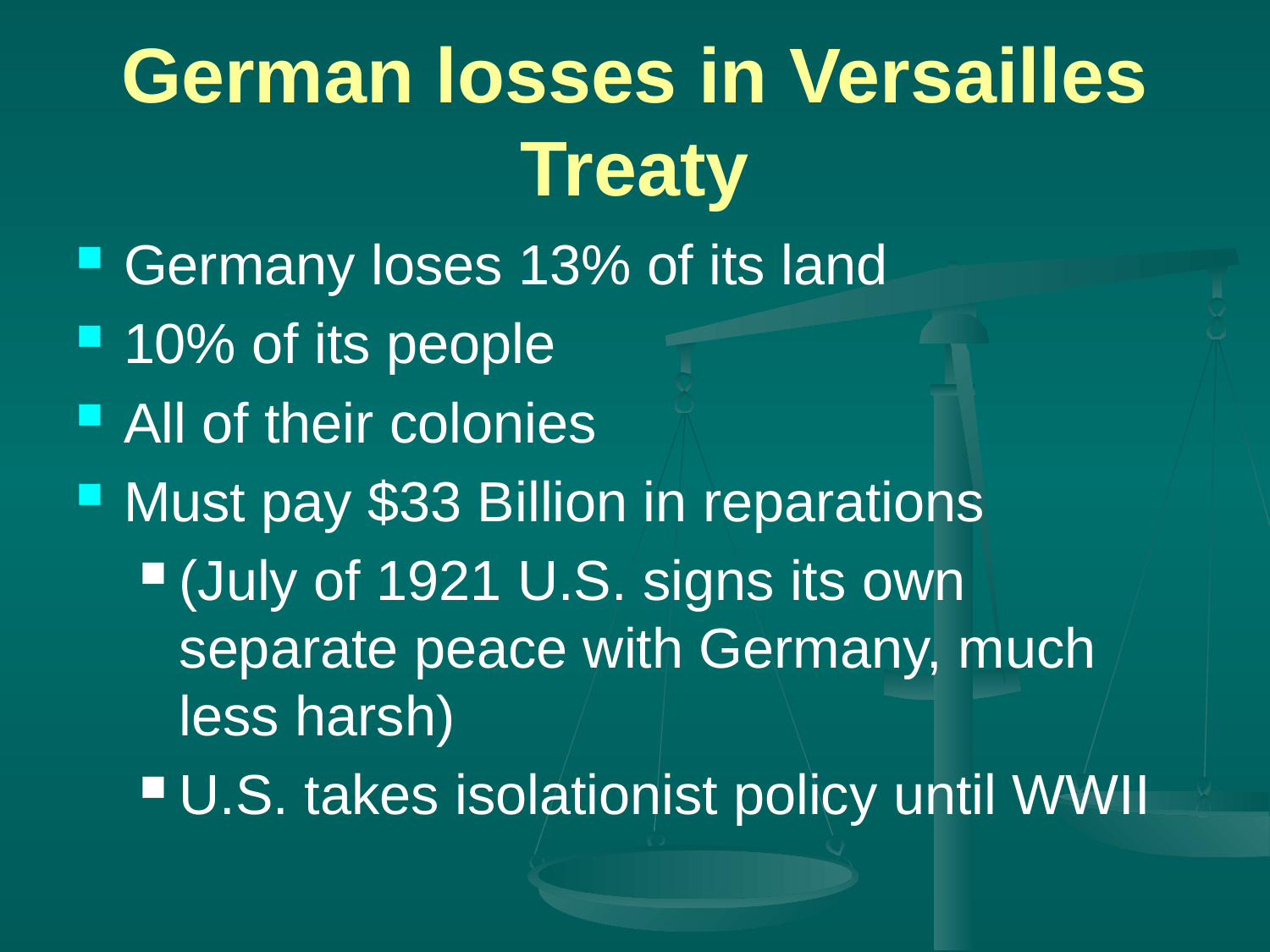

# German losses in Versailles Treaty
Germany loses 13% of its land
10% of its people
All of their colonies
Must pay $33 Billion in reparations
(July of 1921 U.S. signs its own separate peace with Germany, much less harsh)
U.S. takes isolationist policy until WWII